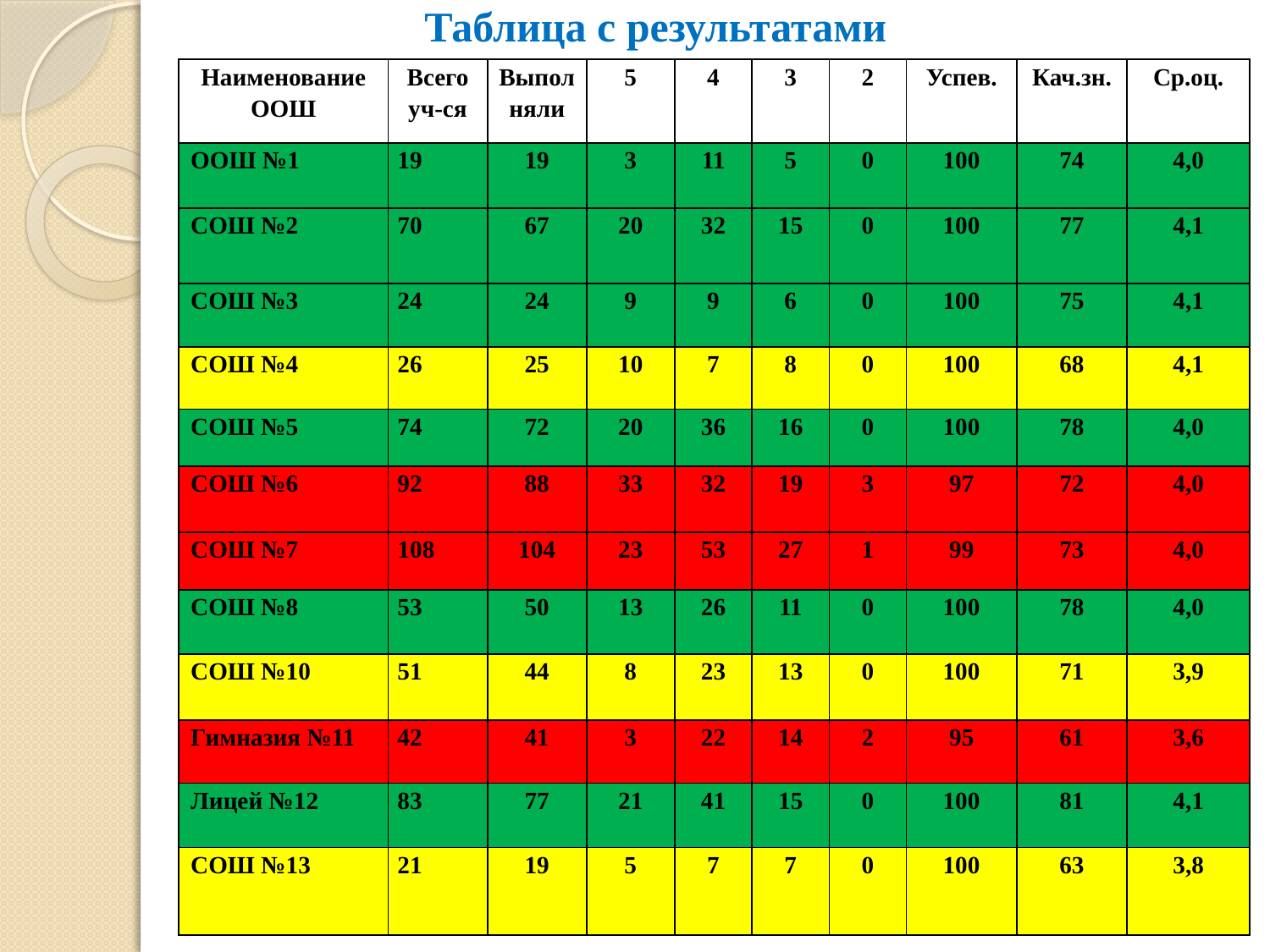

# Таблица с результатами
| Наименование ООШ | Всего уч-ся | Выполняли | 5 | 4 | 3 | 2 | Успев. | Кач.зн. | Ср.оц. |
| --- | --- | --- | --- | --- | --- | --- | --- | --- | --- |
| ООШ №1 | 19 | 19 | 3 | 11 | 5 | 0 | 100 | 74 | 4,0 |
| СОШ №2 | 70 | 67 | 20 | 32 | 15 | 0 | 100 | 77 | 4,1 |
| СОШ №3 | 24 | 24 | 9 | 9 | 6 | 0 | 100 | 75 | 4,1 |
| СОШ №4 | 26 | 25 | 10 | 7 | 8 | 0 | 100 | 68 | 4,1 |
| СОШ №5 | 74 | 72 | 20 | 36 | 16 | 0 | 100 | 78 | 4,0 |
| СОШ №6 | 92 | 88 | 33 | 32 | 19 | 3 | 97 | 72 | 4,0 |
| СОШ №7 | 108 | 104 | 23 | 53 | 27 | 1 | 99 | 73 | 4,0 |
| СОШ №8 | 53 | 50 | 13 | 26 | 11 | 0 | 100 | 78 | 4,0 |
| СОШ №10 | 51 | 44 | 8 | 23 | 13 | 0 | 100 | 71 | 3,9 |
| Гимназия №11 | 42 | 41 | 3 | 22 | 14 | 2 | 95 | 61 | 3,6 |
| Лицей №12 | 83 | 77 | 21 | 41 | 15 | 0 | 100 | 81 | 4,1 |
| СОШ №13 | 21 | 19 | 5 | 7 | 7 | 0 | 100 | 63 | 3,8 |